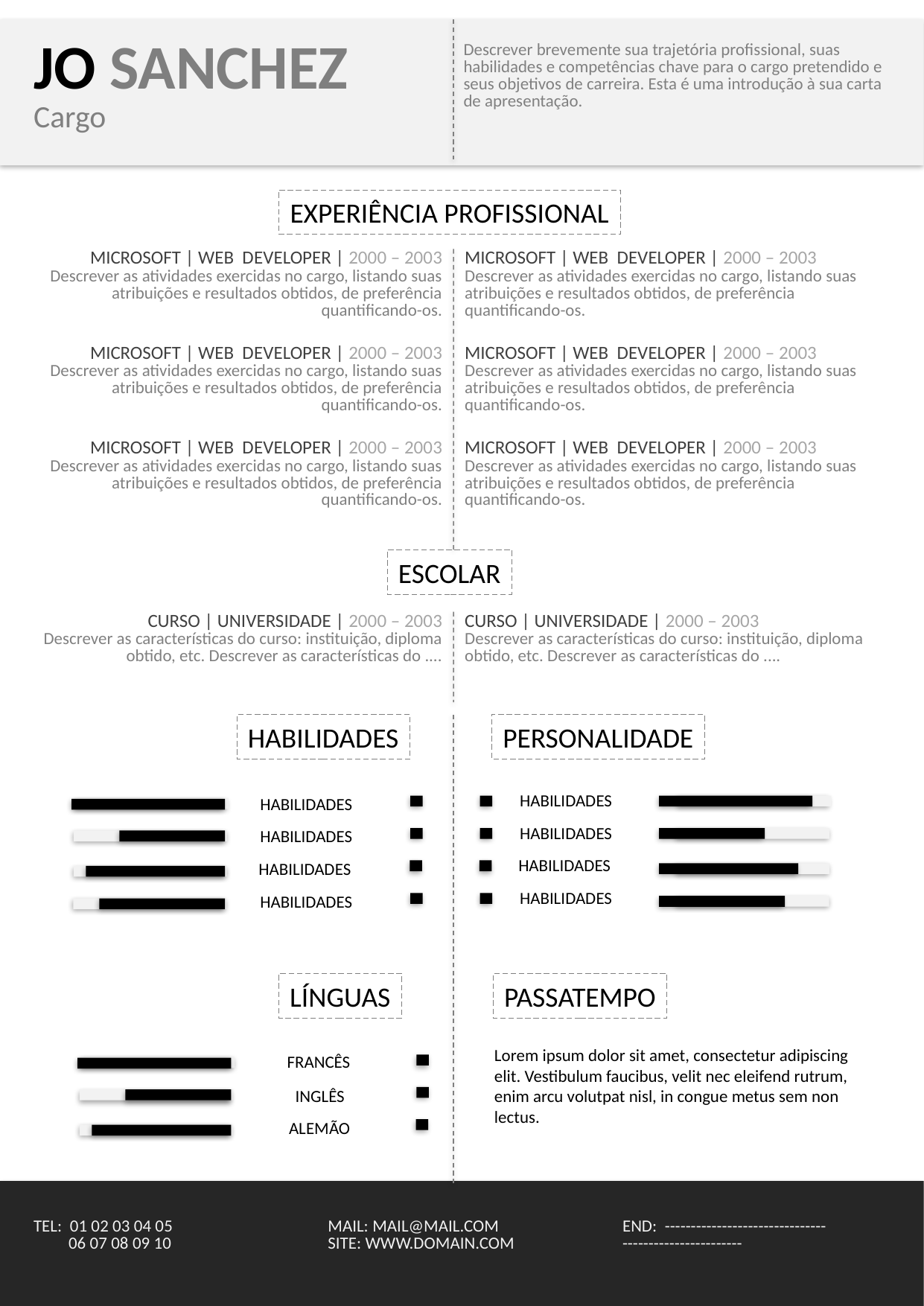

| JO SANCHEZ Cargo | Descrever brevemente sua trajetória profissional, suas habilidades e competências chave para o cargo pretendido e seus objetivos de carreira. Esta é uma introdução à sua carta de apresentação. |
| --- | --- |
EXPERIÊNCIA PROFISSIONAL
| MICROSOFT | WEB DEVELOPER | 2000 – 2003 Descrever as atividades exercidas no cargo, listando suas atribuições e resultados obtidos, de preferência quantificando-os. | MICROSOFT | WEB DEVELOPER | 2000 – 2003 Descrever as atividades exercidas no cargo, listando suas atribuições e resultados obtidos, de preferência quantificando-os. |
| --- | --- |
| MICROSOFT | WEB DEVELOPER | 2000 – 2003 Descrever as atividades exercidas no cargo, listando suas atribuições e resultados obtidos, de preferência quantificando-os. | MICROSOFT | WEB DEVELOPER | 2000 – 2003 Descrever as atividades exercidas no cargo, listando suas atribuições e resultados obtidos, de preferência quantificando-os. |
| MICROSOFT | WEB DEVELOPER | 2000 – 2003 Descrever as atividades exercidas no cargo, listando suas atribuições e resultados obtidos, de preferência quantificando-os. | MICROSOFT | WEB DEVELOPER | 2000 – 2003 Descrever as atividades exercidas no cargo, listando suas atribuições e resultados obtidos, de preferência quantificando-os. |
ESCOLAR
| CURSO | UNIVERSIDADE | 2000 – 2003 Descrever as características do curso: instituição, diploma obtido, etc. Descrever as características do .... | CURSO | UNIVERSIDADE | 2000 – 2003 Descrever as características do curso: instituição, diploma obtido, etc. Descrever as características do .... |
| --- | --- |
HABILIDADES
PERSONALIDADE
HABILIDADES
HABILIDADES

HABILIDADES
HABILIDADES

HABILIDADES
HABILIDADES

HABILIDADES
HABILIDADES

LÍNGUAS
PASSATEMPO
Lorem ipsum dolor sit amet, consectetur adipiscing elit. Vestibulum faucibus, velit nec eleifend rutrum, enim arcu volutpat nisl, in congue metus sem non lectus.

FRANCÊS

INGLÊS

ALEMÃO

| TEL: 01 02 03 04 05 06 07 08 09 10 | MAIL: MAIL@MAIL.COM SITE: WWW.DOMAIN.COM | END: ------------------------------- ----------------------- |
| --- | --- | --- |